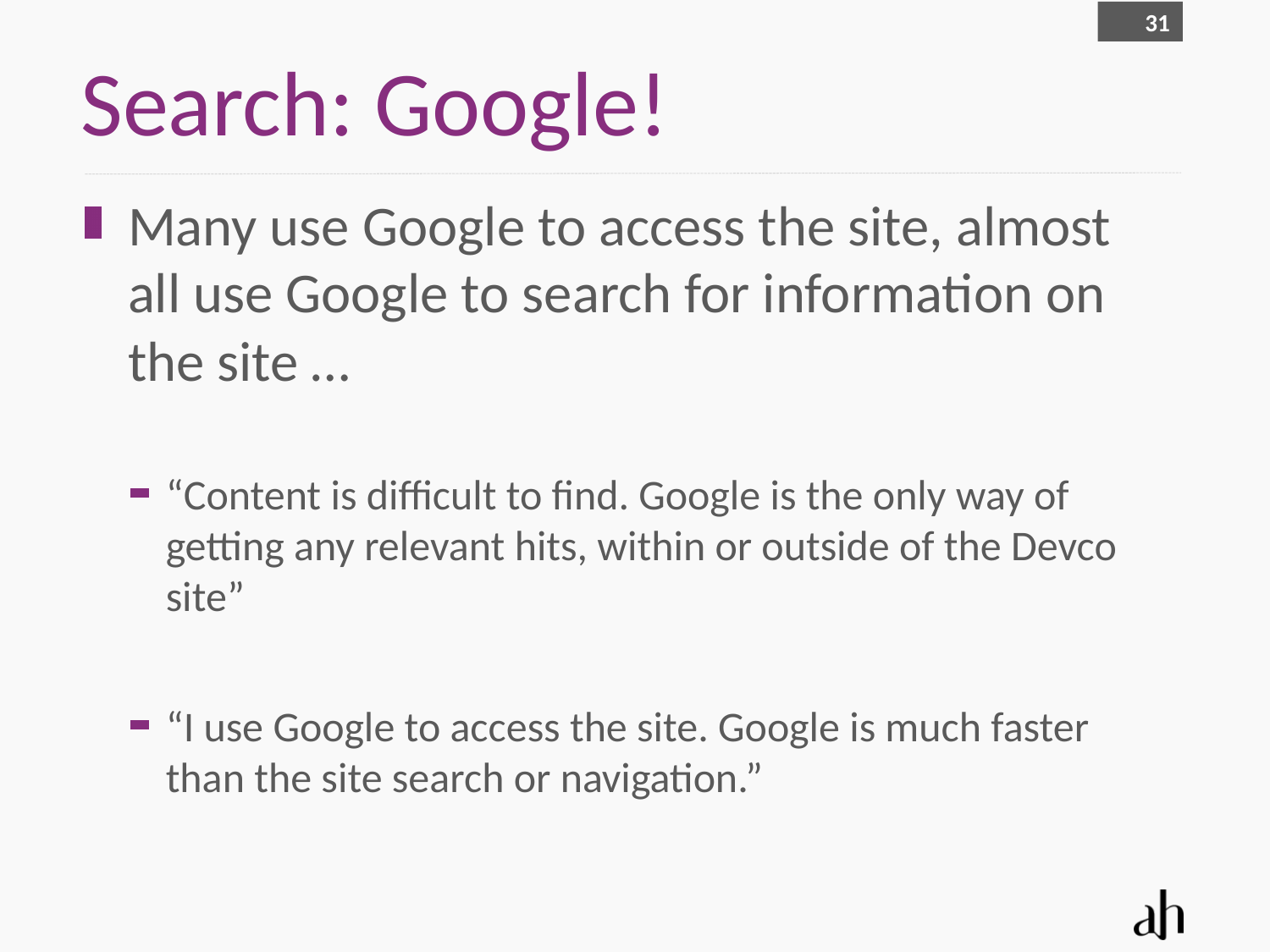

31
# Search: Google!

Many use Google to access the site, almost all use Google to search for information on the site …

“Content is difficult to find. Google is the only way of getting any relevant hits, within or outside of the Devco site”

“I use Google to access the site. Google is much faster than the site search or navigation.”